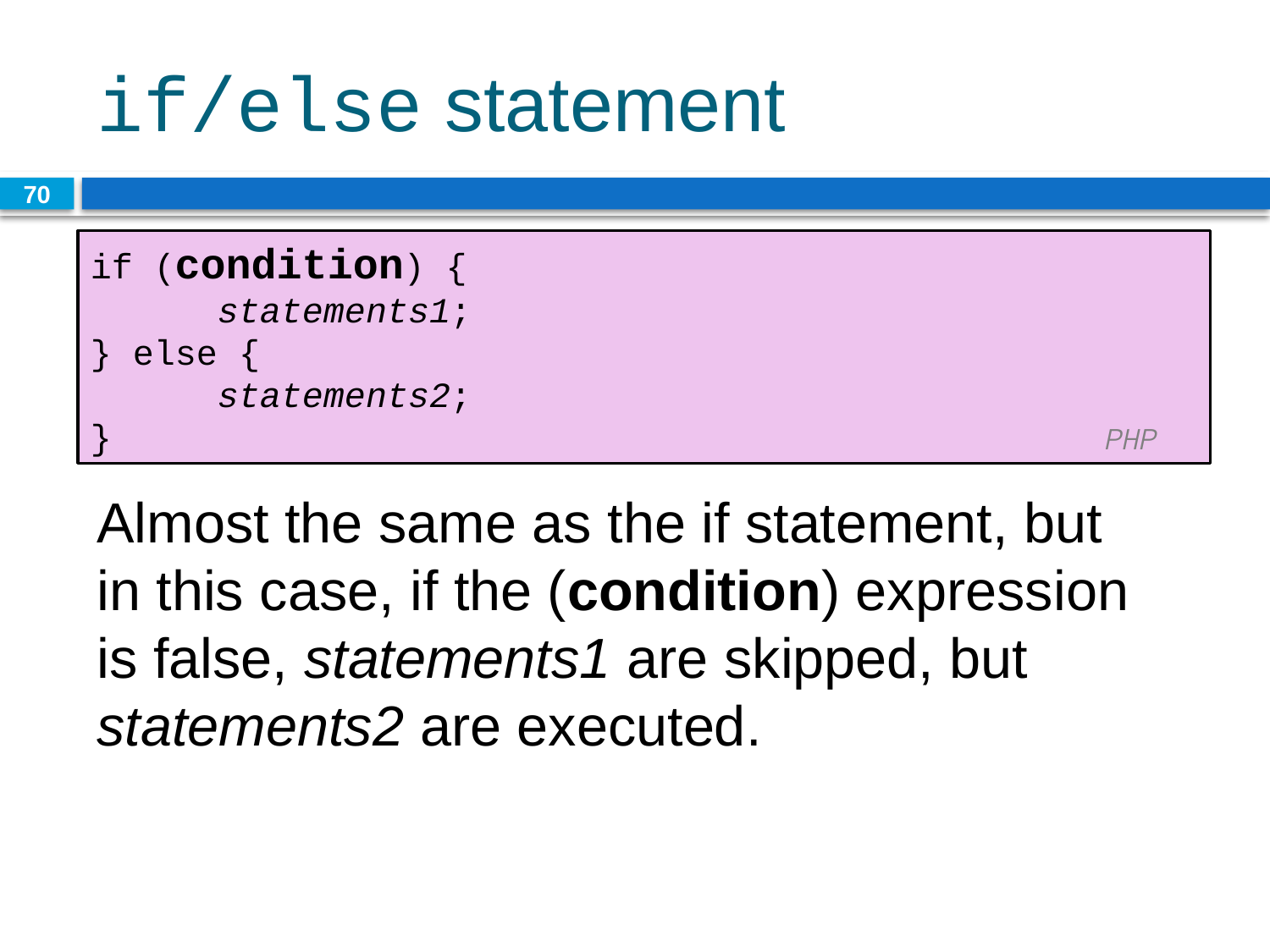

# if/else statement
70
if (condition) {
	statements1;
} else {
	statements2;
}							 	PHP
Almost the same as the if statement, but in this case, if the (condition) expression is false, statements1 are skipped, but statements2 are executed.